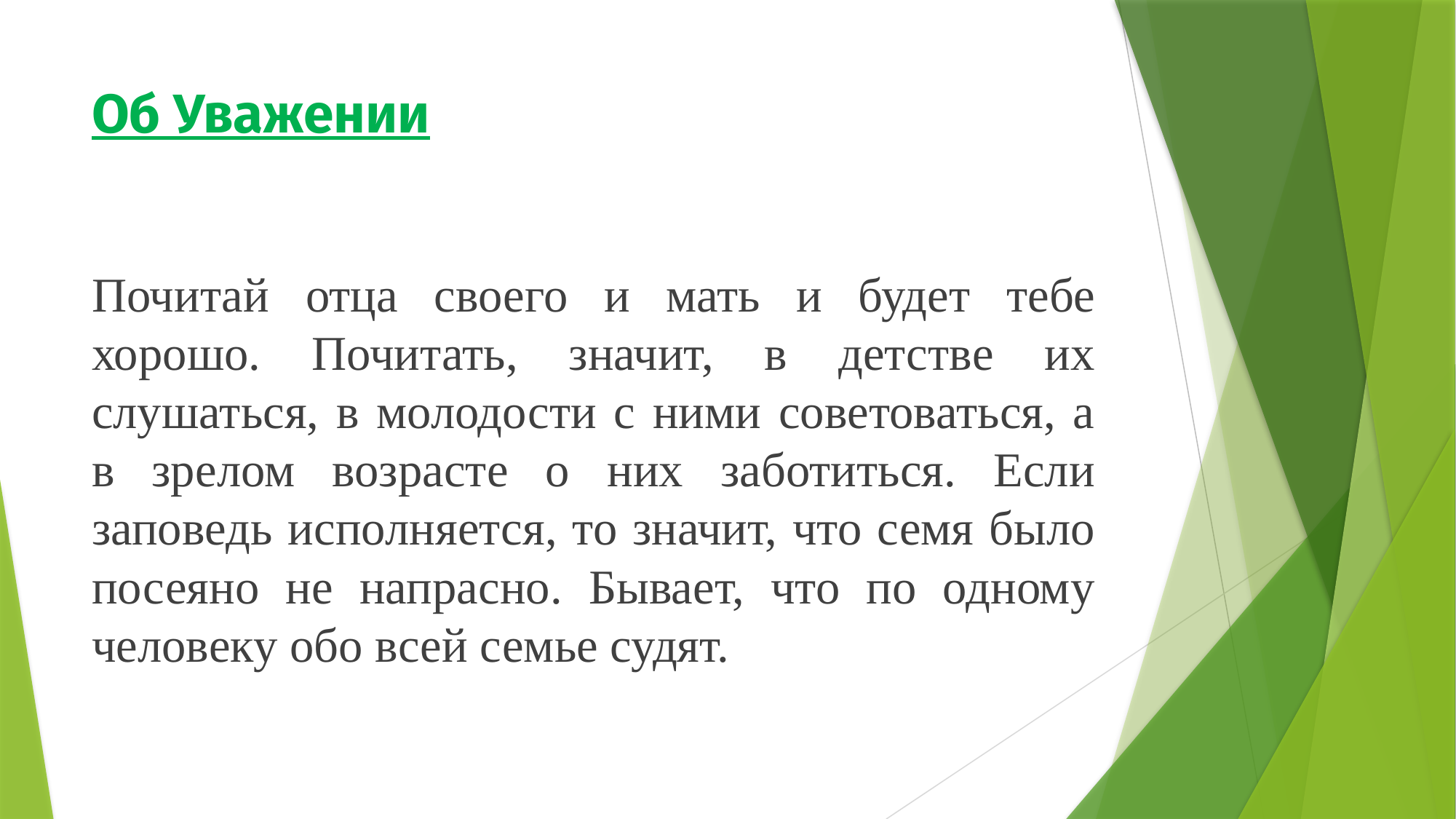

# Об Уважении
Почитай отца своего и мать и будет тебе хорошо. Почитать, значит, в детстве их слушаться, в молодости с ними советоваться, а в зрелом возрасте о них заботиться. Если заповедь исполняется, то значит, что семя было посеяно не напрасно. Бывает, что по одному человеку обо всей семье судят.